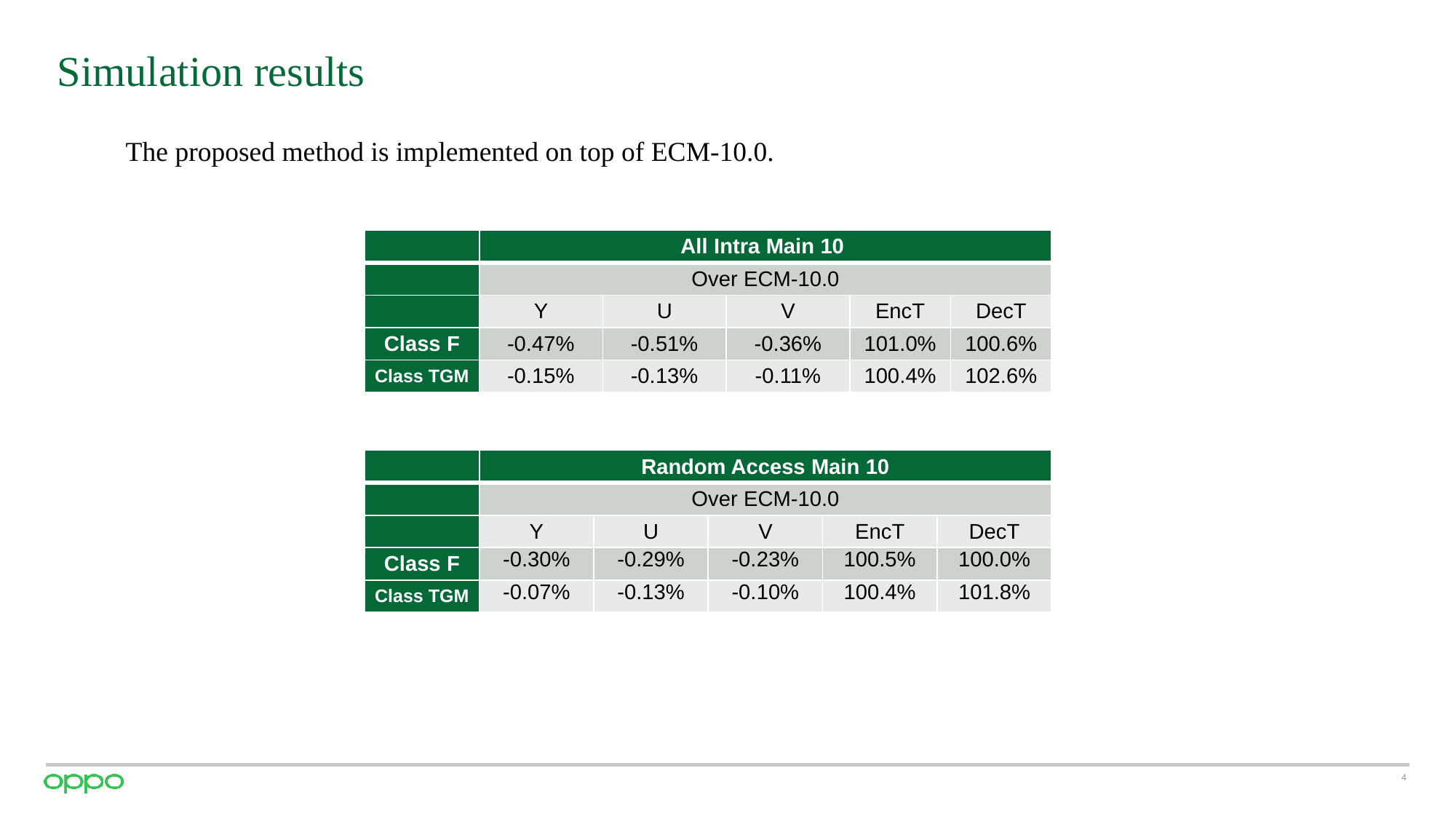

# Simulation results
The proposed method is implemented on top of ECM-10.0.
|  | All Intra Main 10 |  |  |  |  |
| --- | --- | --- | --- | --- | --- |
|  | Over ECM-10.0 |  |  |  |  |
|  | Y | U | V | EncT | DecT |
| Class F | -0.47% | -0.51% | -0.36% | 101.0% | 100.6% |
| Class TGM | -0.15% | -0.13% | -0.11% | 100.4% | 102.6% |
|  | Random Access Main 10 |  |  |  |  |
| --- | --- | --- | --- | --- | --- |
|  | Over ECM-10.0 |  |  |  |  |
|  | Y | U | V | EncT | DecT |
| Class F | -0.30% | -0.29% | -0.23% | 100.5% | 100.0% |
| Class TGM | -0.07% | -0.13% | -0.10% | 100.4% | 101.8% |